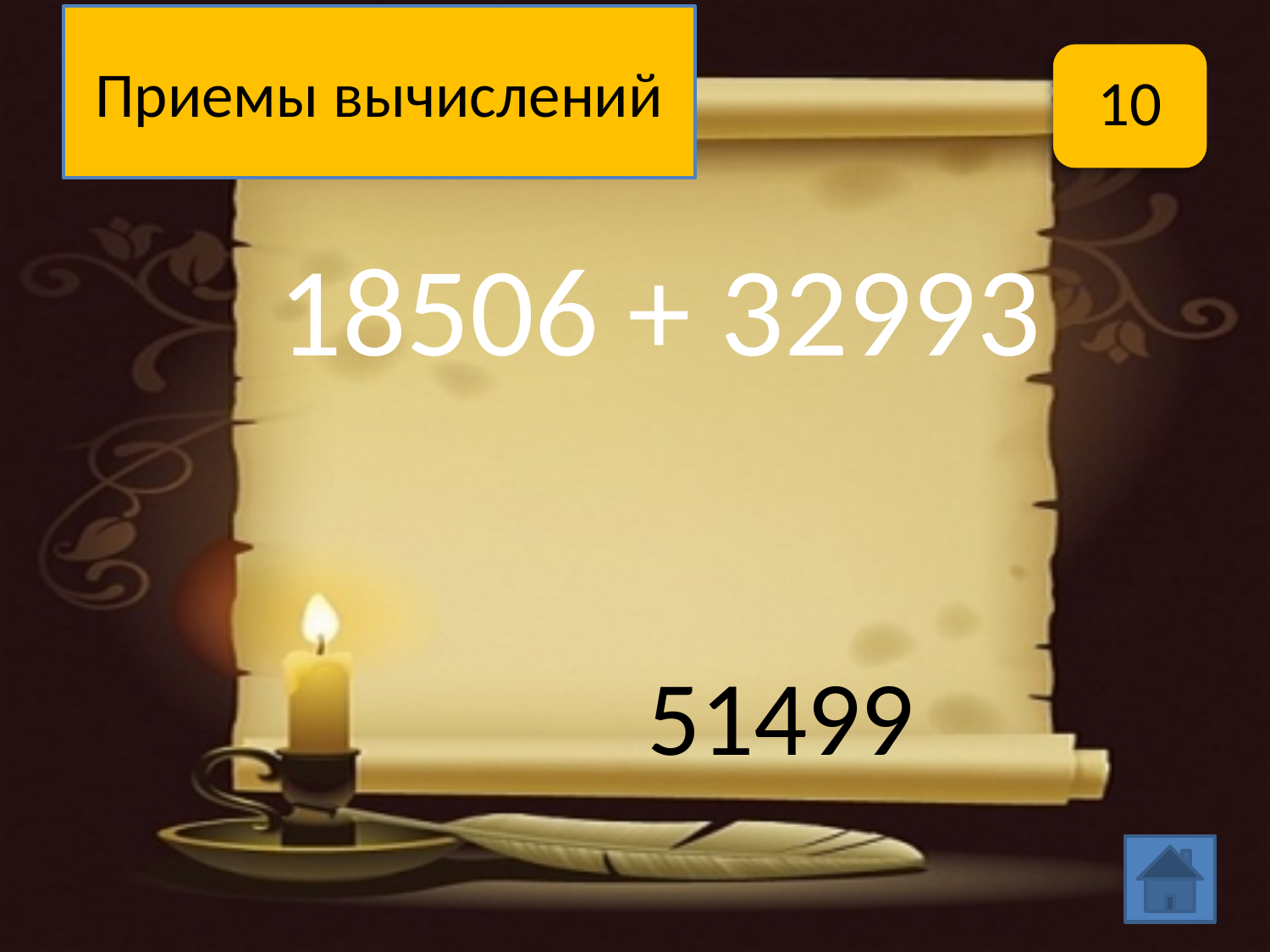

# Приемы вычислений
10
18506 + 32993
51499